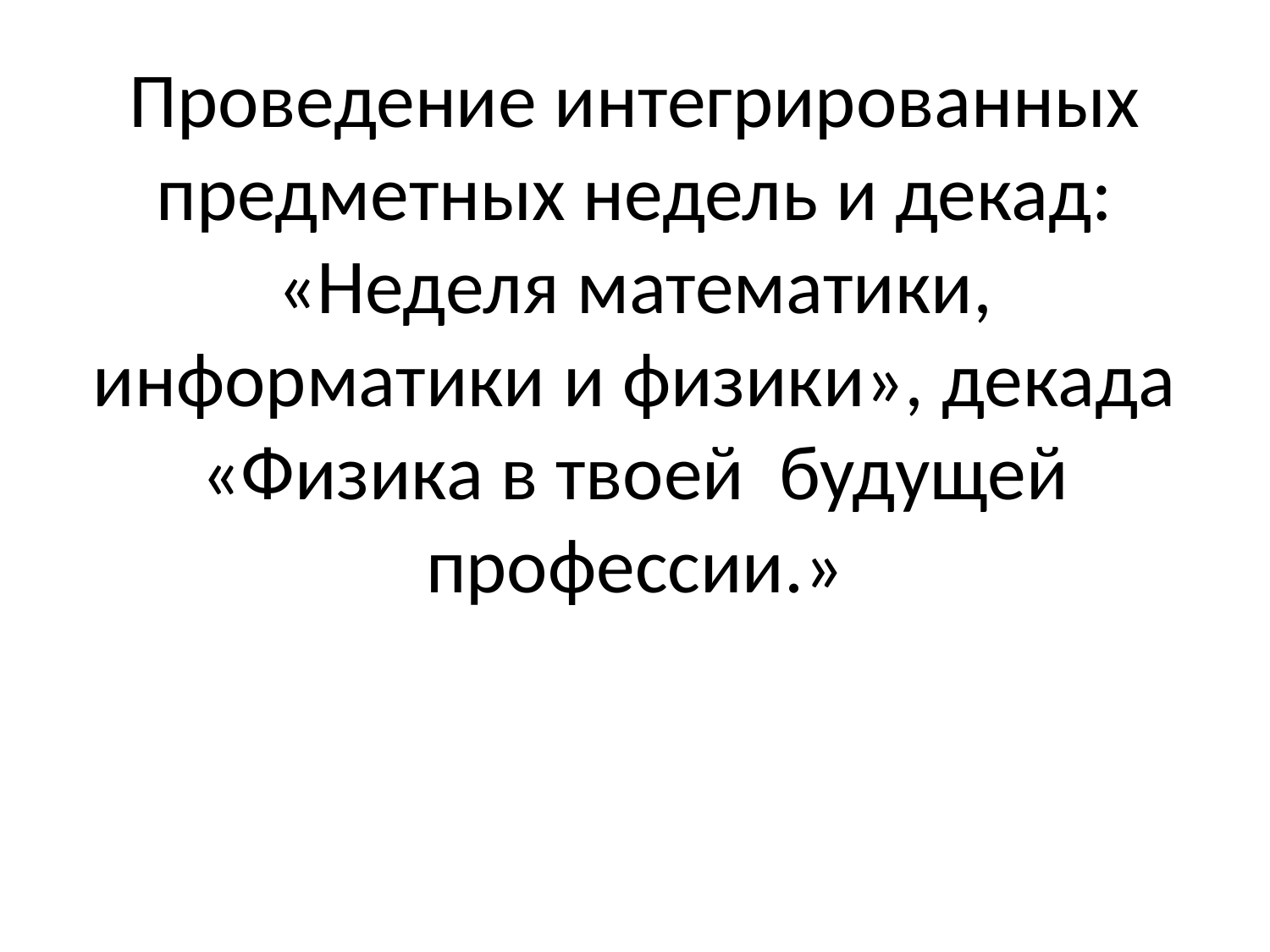

# Проведение интегрированных предметных недель и декад: «Неделя математики, информатики и физики», декада «Физика в твоей  будущей профессии.»